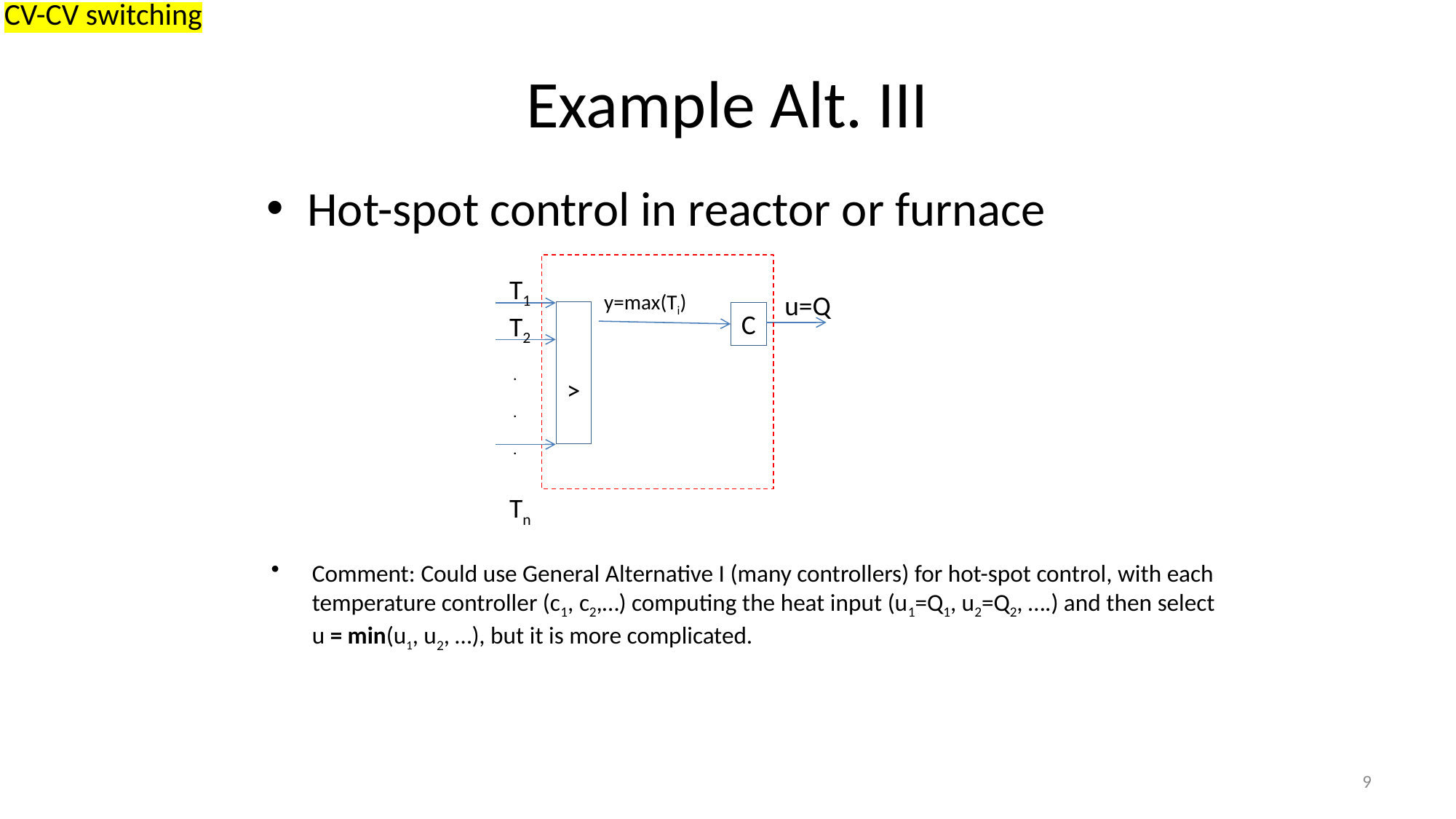

CV-CV switching
# Example Alt. III
Hot-spot control in reactor or furnace

T1
T2
 .
 .
 .

Tn
y=max(Ti)

u=Q

>

C
Comment: Could use General Alternative I (many controllers) for hot-spot control, with each temperature controller (c1, c2,…) computing the heat input (u1=Q1, u2=Q2, ….) and then select u = min(u1, u2, …), but it is more complicated.

9